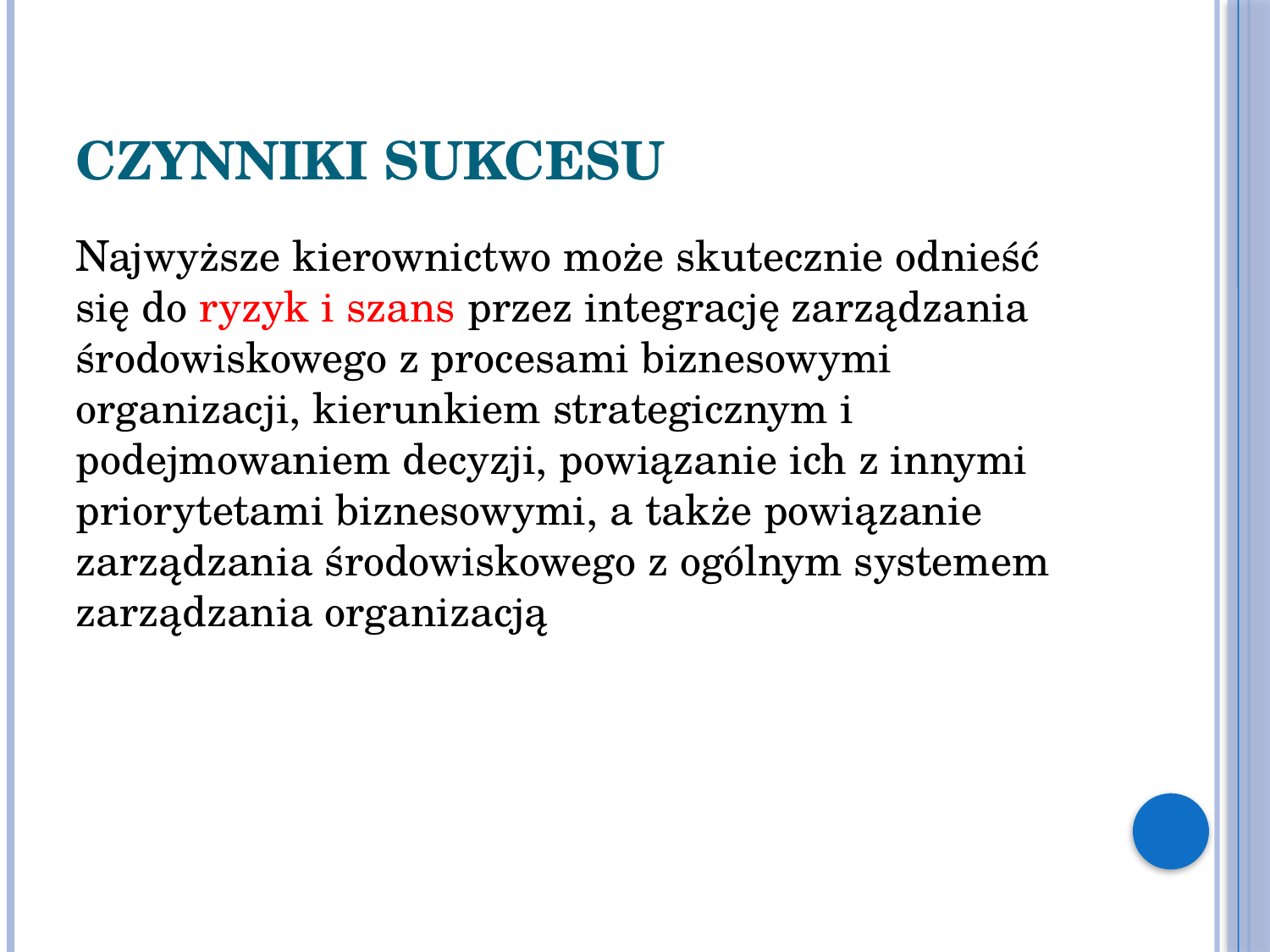

# Czynniki sukcesu
Najwyższe kierownictwo może skutecznie odnieść się do ryzyk i szans przez integrację zarządzania środowiskowego z procesami biznesowymi organizacji, kierunkiem strategicznym i podejmowaniem decyzji, powiązanie ich z innymi priorytetami biznesowymi, a także powiązanie zarządzania środowiskowego z ogólnym systemem zarządzania organizacją